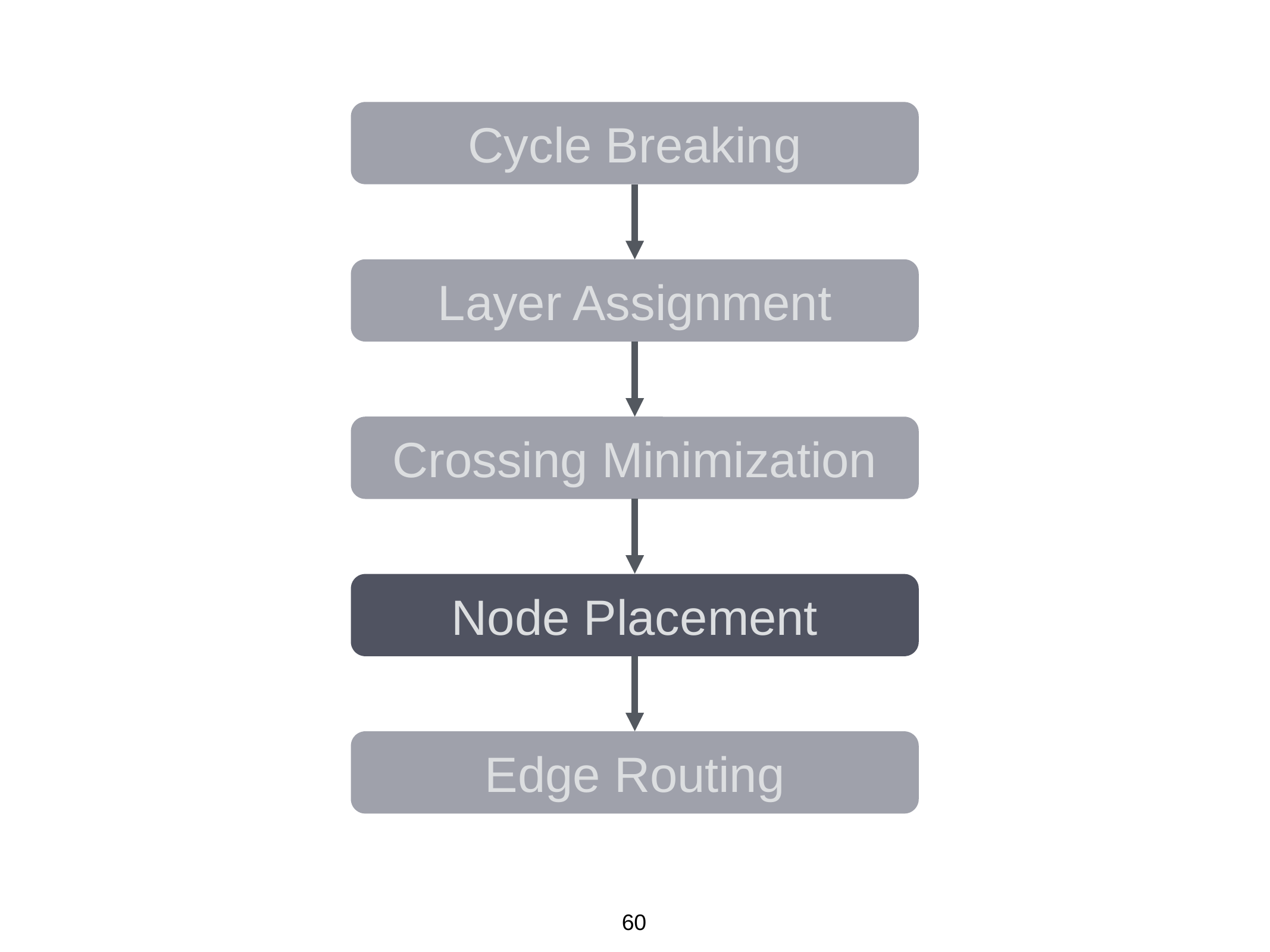

Cycle Breaking

Layer Assignment

Crossing Minimization

Node Placement

Edge Routing
60